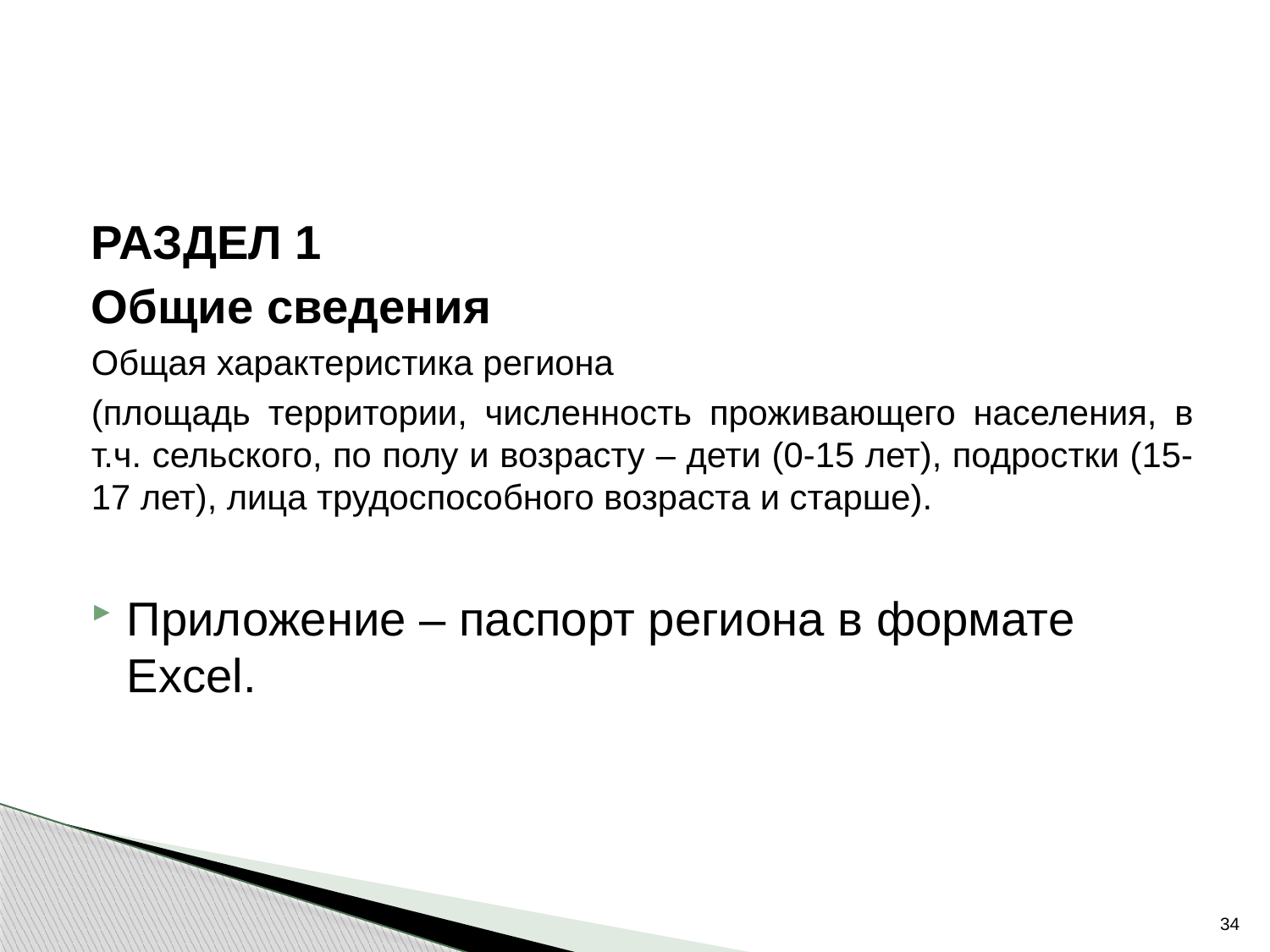

РАЗДЕЛ 1
Общие сведения
Общая характеристика региона
(площадь территории, численность проживающего населения, в т.ч. сельского, по полу и возрасту – дети (0-15 лет), подростки (15-17 лет), лица трудоспособного возраста и старше).

Приложение – паспорт региона в формате Excel.

34